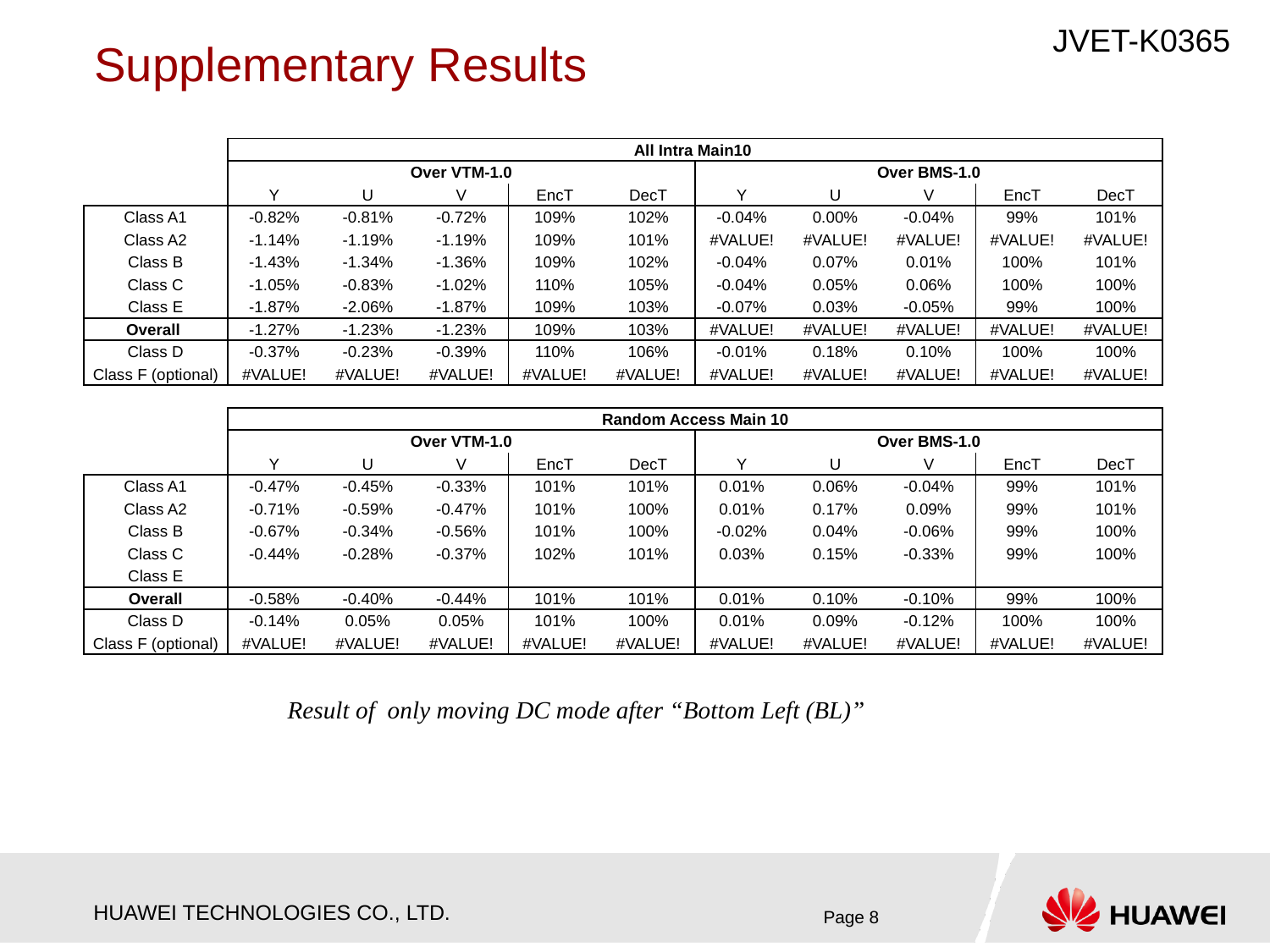

# Supplementary Results
|  | All Intra Main10 |  |  |  |  |  |  |  |  |  |
| --- | --- | --- | --- | --- | --- | --- | --- | --- | --- | --- |
|  | Over VTM-1.0 |  |  |  |  | Over BMS-1.0 |  |  |  |  |
|  | Y | U | V | EncT | DecT | Y | U | V | EncT | DecT |
| Class A1 | -0.82% | -0.81% | -0.72% | 109% | 102% | -0.04% | 0.00% | -0.04% | 99% | 101% |
| Class A2 | -1.14% | -1.19% | -1.19% | 109% | 101% | #VALUE! | #VALUE! | #VALUE! | #VALUE! | #VALUE! |
| Class B | -1.43% | -1.34% | -1.36% | 109% | 102% | -0.04% | 0.07% | 0.01% | 100% | 101% |
| Class C | -1.05% | -0.83% | -1.02% | 110% | 105% | -0.04% | 0.05% | 0.06% | 100% | 100% |
| Class E | -1.87% | -2.06% | -1.87% | 109% | 103% | -0.07% | 0.03% | -0.05% | 99% | 100% |
| Overall | -1.27% | -1.23% | -1.23% | 109% | 103% | #VALUE! | #VALUE! | #VALUE! | #VALUE! | #VALUE! |
| Class D | -0.37% | -0.23% | -0.39% | 110% | 106% | -0.01% | 0.18% | 0.10% | 100% | 100% |
| Class F (optional) | #VALUE! | #VALUE! | #VALUE! | #VALUE! | #VALUE! | #VALUE! | #VALUE! | #VALUE! | #VALUE! | #VALUE! |
|  |  |  |  |  |  |  |  |  |  |  |
|  | Random Access Main 10 |  |  |  |  |  |  |  |  |  |
|  | Over VTM-1.0 |  |  |  |  | Over BMS-1.0 |  |  |  |  |
|  | Y | U | V | EncT | DecT | Y | U | V | EncT | DecT |
| Class A1 | -0.47% | -0.45% | -0.33% | 101% | 101% | 0.01% | 0.06% | -0.04% | 99% | 101% |
| Class A2 | -0.71% | -0.59% | -0.47% | 101% | 100% | 0.01% | 0.17% | 0.09% | 99% | 101% |
| Class B | -0.67% | -0.34% | -0.56% | 101% | 100% | -0.02% | 0.04% | -0.06% | 99% | 100% |
| Class C | -0.44% | -0.28% | -0.37% | 102% | 101% | 0.03% | 0.15% | -0.33% | 99% | 100% |
| Class E |  |  |  |  |  |  |  |  |  |  |
| Overall | -0.58% | -0.40% | -0.44% | 101% | 101% | 0.01% | 0.10% | -0.10% | 99% | 100% |
| Class D | -0.14% | 0.05% | 0.05% | 101% | 100% | 0.01% | 0.09% | -0.12% | 100% | 100% |
| Class F (optional) | #VALUE! | #VALUE! | #VALUE! | #VALUE! | #VALUE! | #VALUE! | #VALUE! | #VALUE! | #VALUE! | #VALUE! |
Result of  only moving DC mode after “Bottom Left (BL)”

Page 8